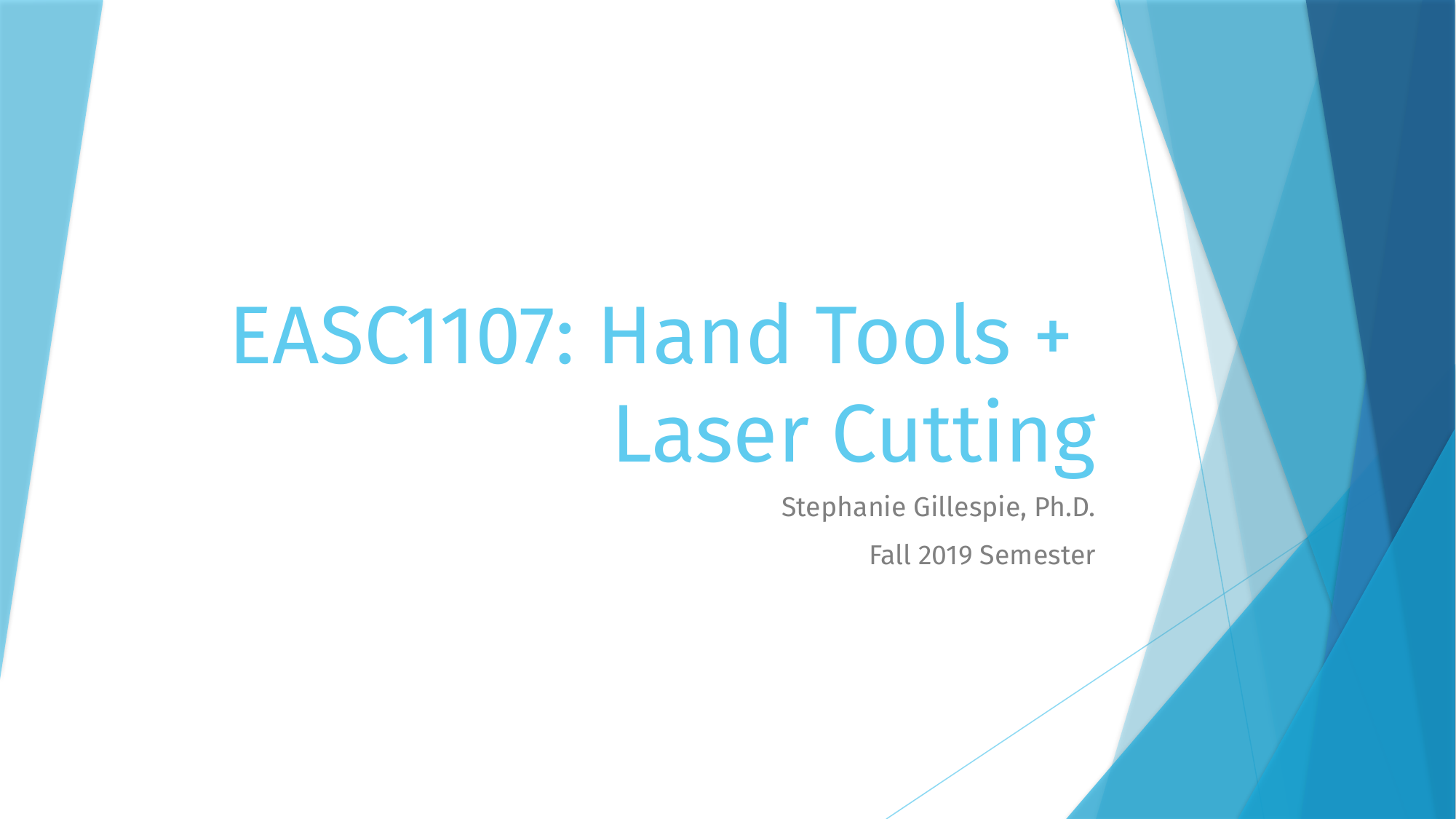

# EASC1107: Hand Tools + Laser Cutting
Stephanie Gillespie, Ph.D.
Fall 2019 Semester